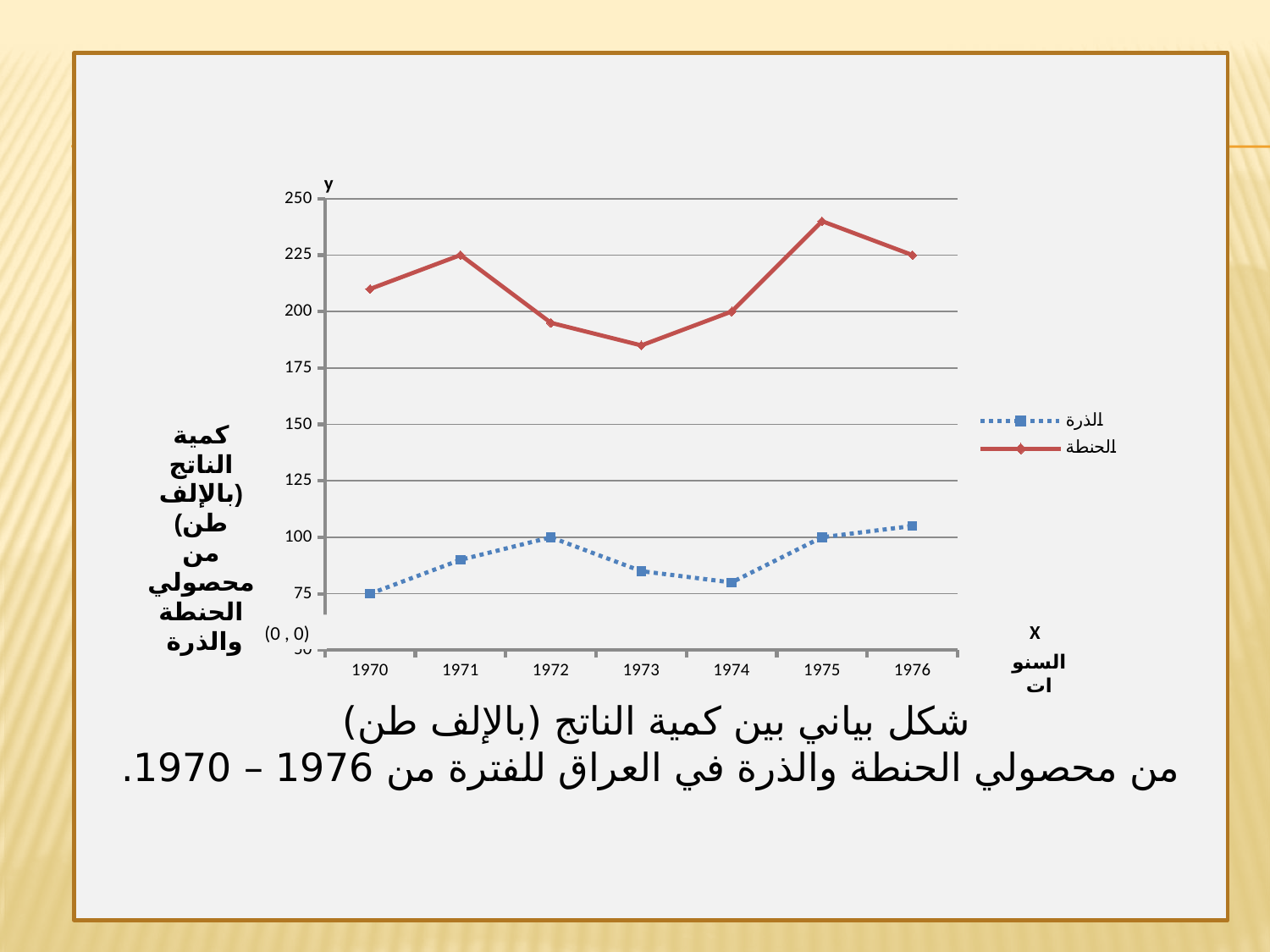

شكل بياني بين كمية الناتج (بالإلف طن)
من محصولي الحنطة والذرة في العراق للفترة من 1976 – 1970.

y

### Chart

| Category | الذرة | الحنطة |
|---|---|---|
| 1970 | 75.0 | 210.0 |
| 1971 | 90.0 | 225.0 |
| 1972 | 100.0 | 195.0 |
| 1973 | 85.0 | 185.0 |
| 1974 | 80.0 | 200.0 |
| 1975 | 100.0 | 240.0 |
| 1976 | 105.0 | 225.0 |
كمية الناتج (بالإلف طن)
من محصولي الحنطة والذرة

(0 , 0)
X
السنوات